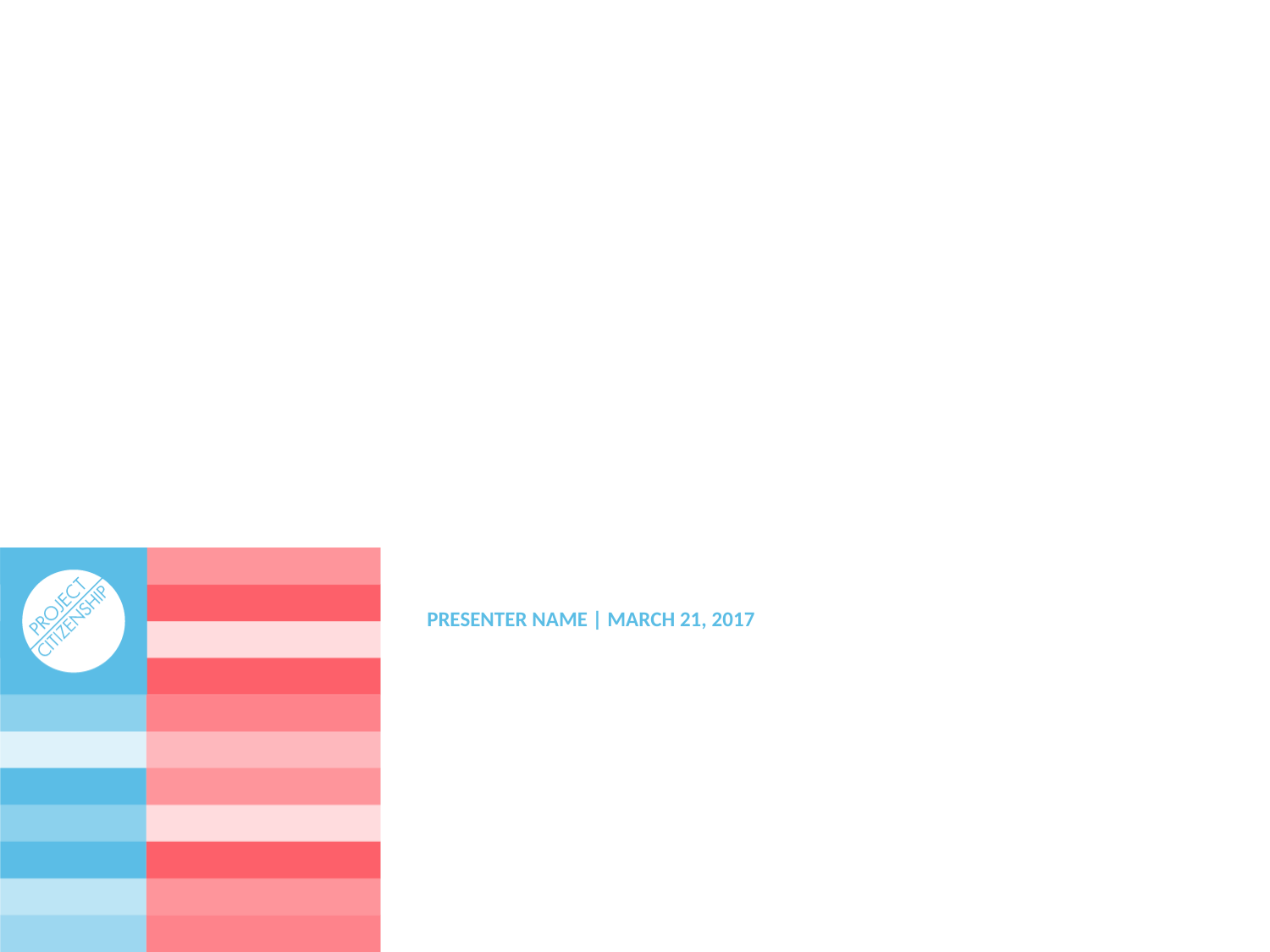

PRESENTER NAME | MARCH 21, 2017
#